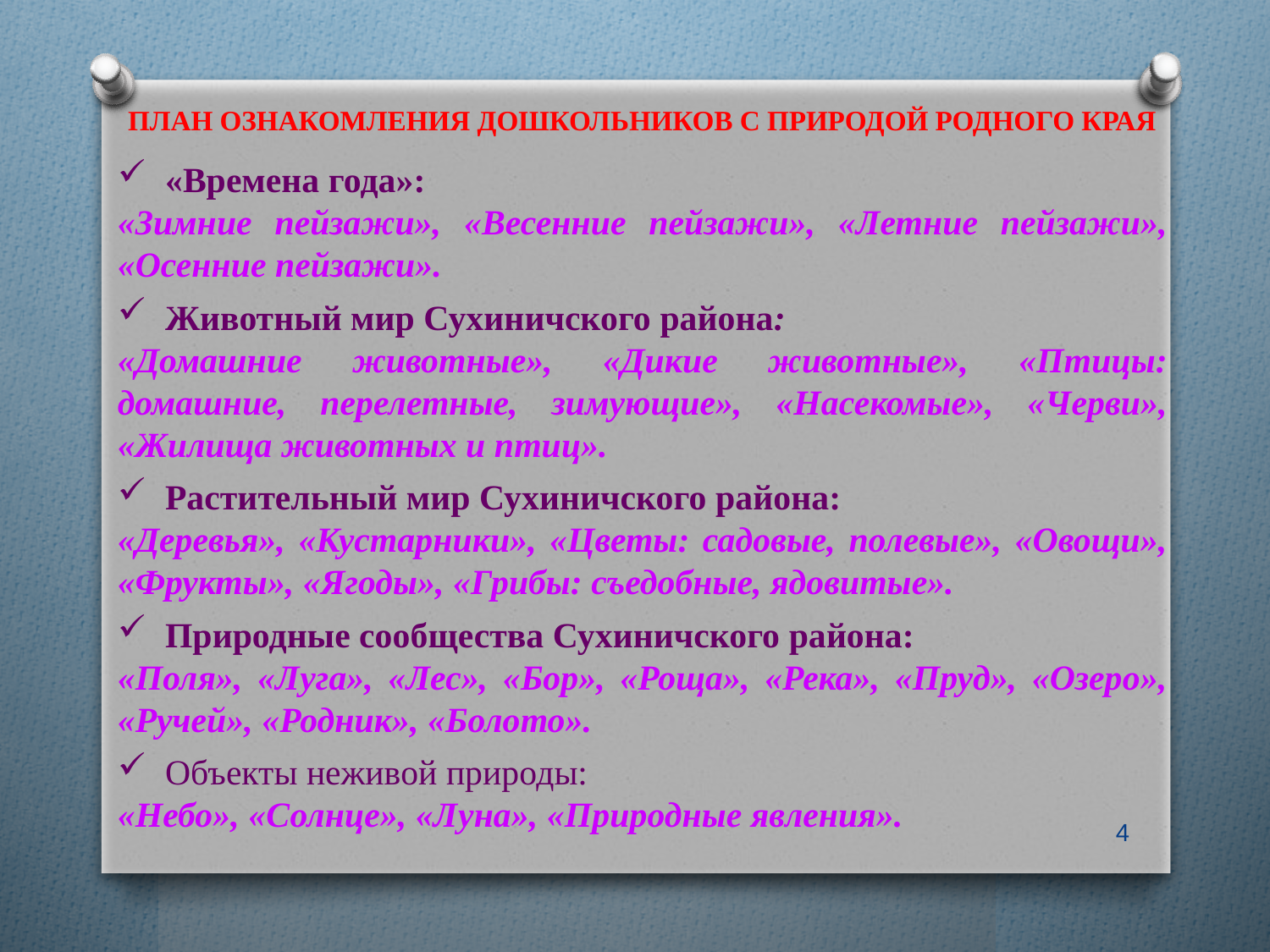

ПЛАН ОЗНАКОМЛЕНИЯ ДОШКОЛЬНИКОВ С ПРИРОДОЙ РОДНОГО КРАЯ
«Времена года»:
«Зимние пейзажи», «Весенние пейзажи», «Летние пейзажи», «Осенние пейзажи».
Животный мир Сухиничского района:
«Домашние животные», «Дикие животные», «Птицы: домашние, перелетные, зимующие», «Насекомые», «Черви», «Жилища животных и птиц».
Растительный мир Сухиничского района:
«Деревья», «Кустарники», «Цветы: садовые, полевые», «Овощи», «Фрукты», «Ягоды», «Грибы: съедобные, ядовитые».
Природные сообщества Сухиничского района:
«Поля», «Луга», «Лес», «Бор», «Роща», «Река», «Пруд», «Озеро», «Ручей», «Родник», «Болото».
Объекты неживой природы:
«Небо», «Солнце», «Луна», «Природные явления».
4